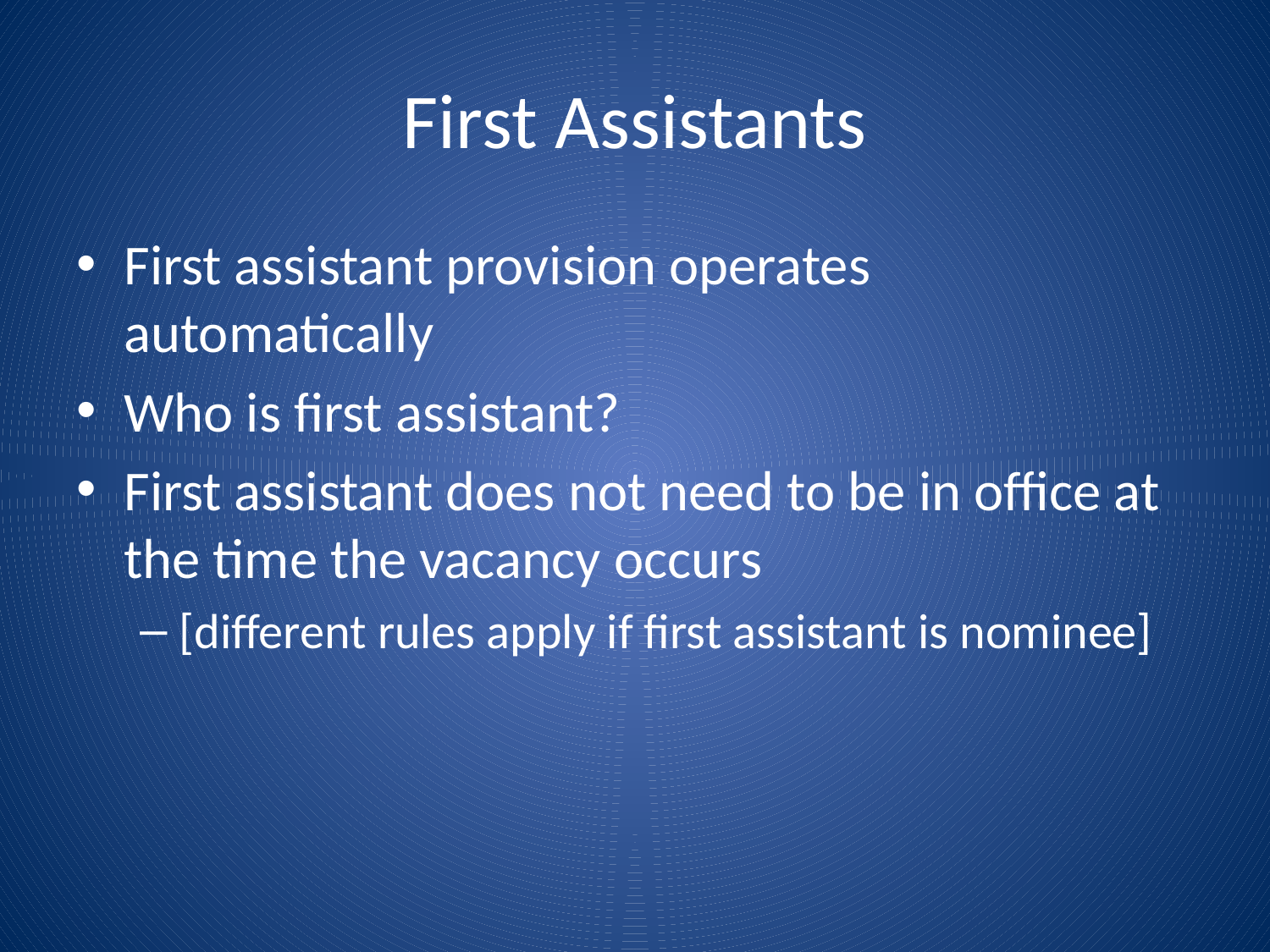

# First Assistants
First assistant provision operates automatically
Who is first assistant?
First assistant does not need to be in office at the time the vacancy occurs
[different rules apply if first assistant is nominee]